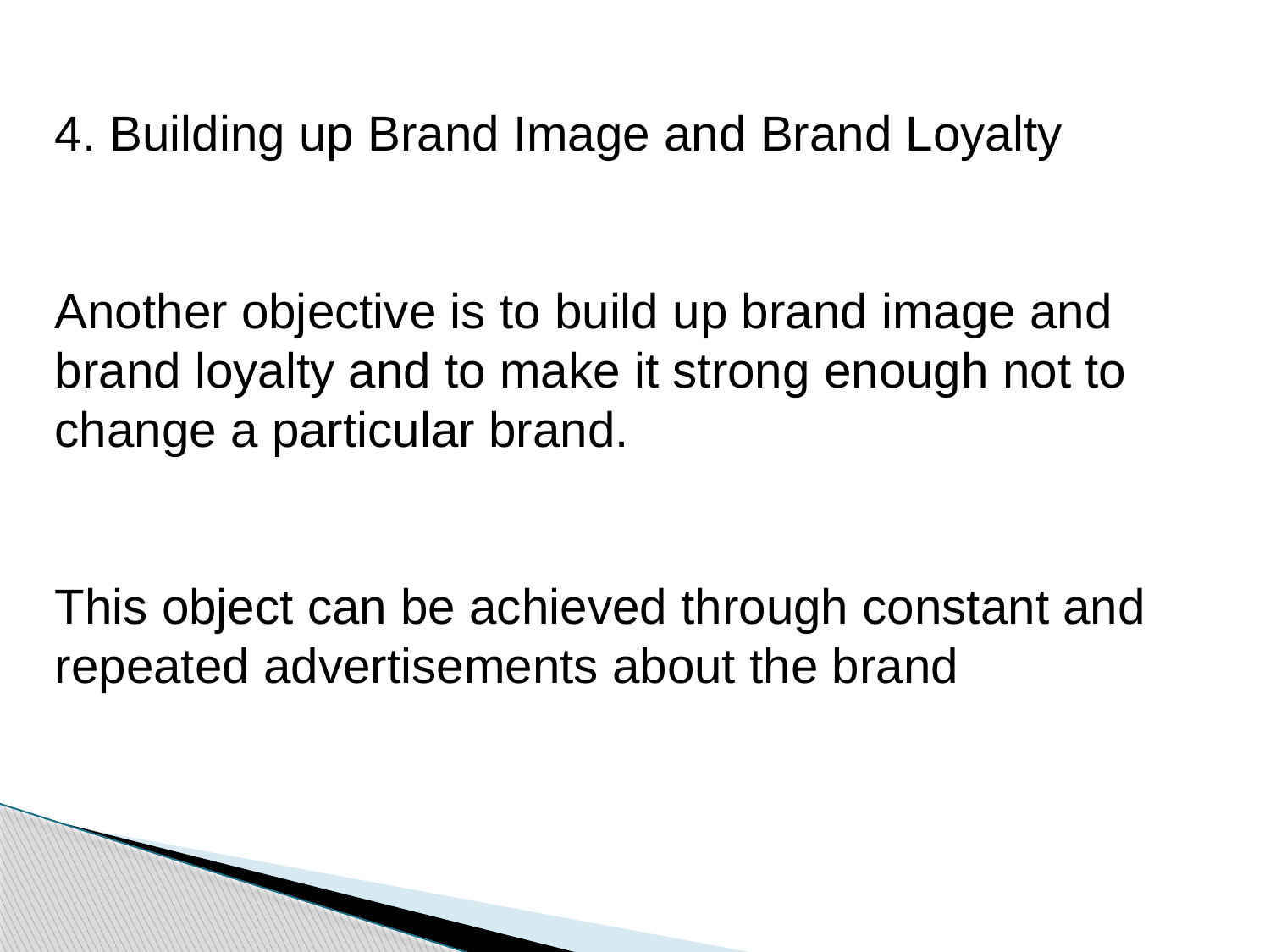

4. Building up Brand Image and Brand Loyalty

Another objective is to build up brand image and brand loyalty and to make it strong enough not to change a particular brand.

This object can be achieved through constant and repeated advertisements about the brand